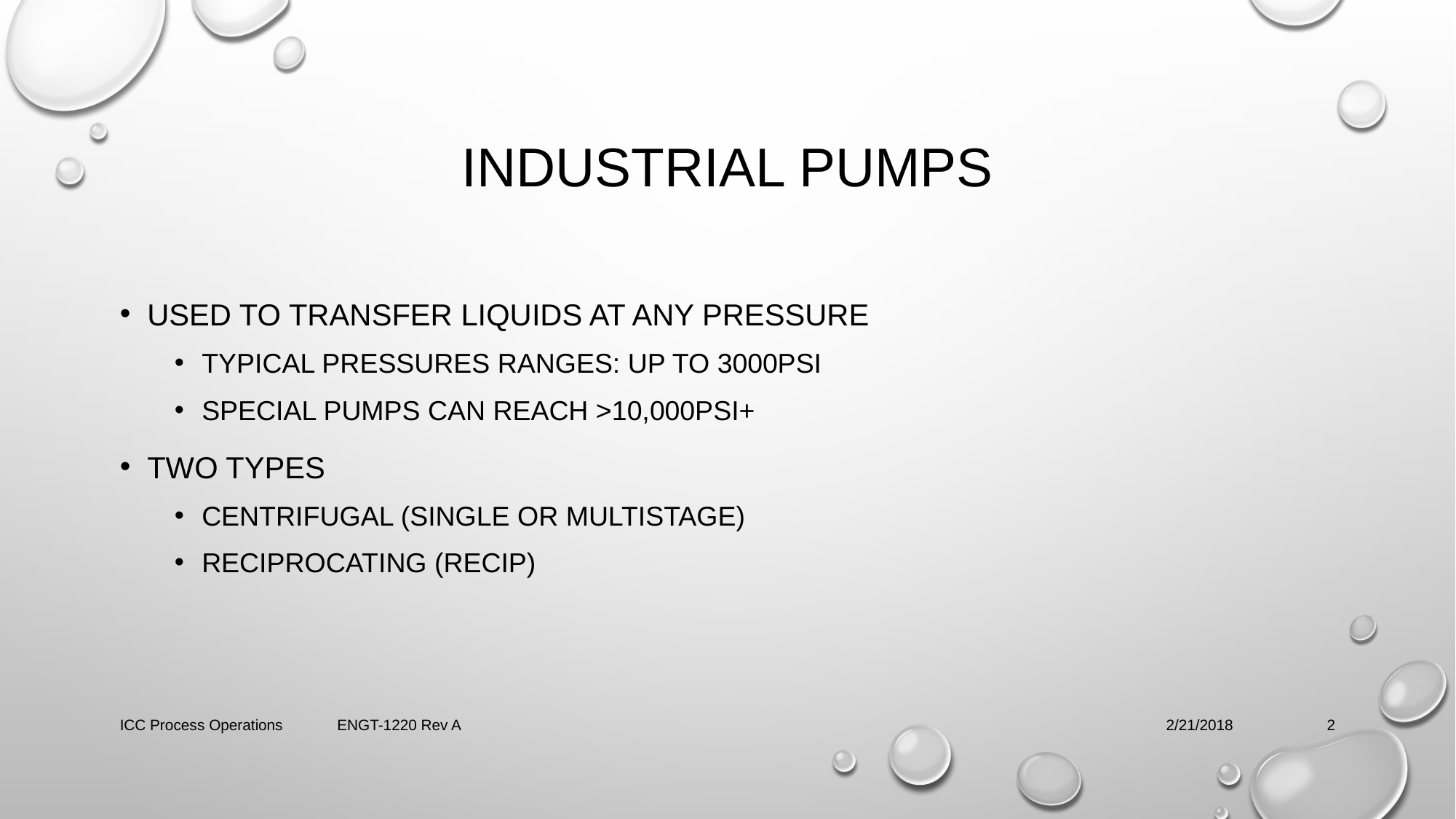

# Industrial pumps
Used to transfer liquids at any pressure
Typical pressures ranges: up to 3000psi
Special pumps can reach >10,000psi+
Two types
Centrifugal (single or Multistage)
Reciprocating (recip)
ICC Process Operations             ENGT-1220 Rev A
2/21/2018
2